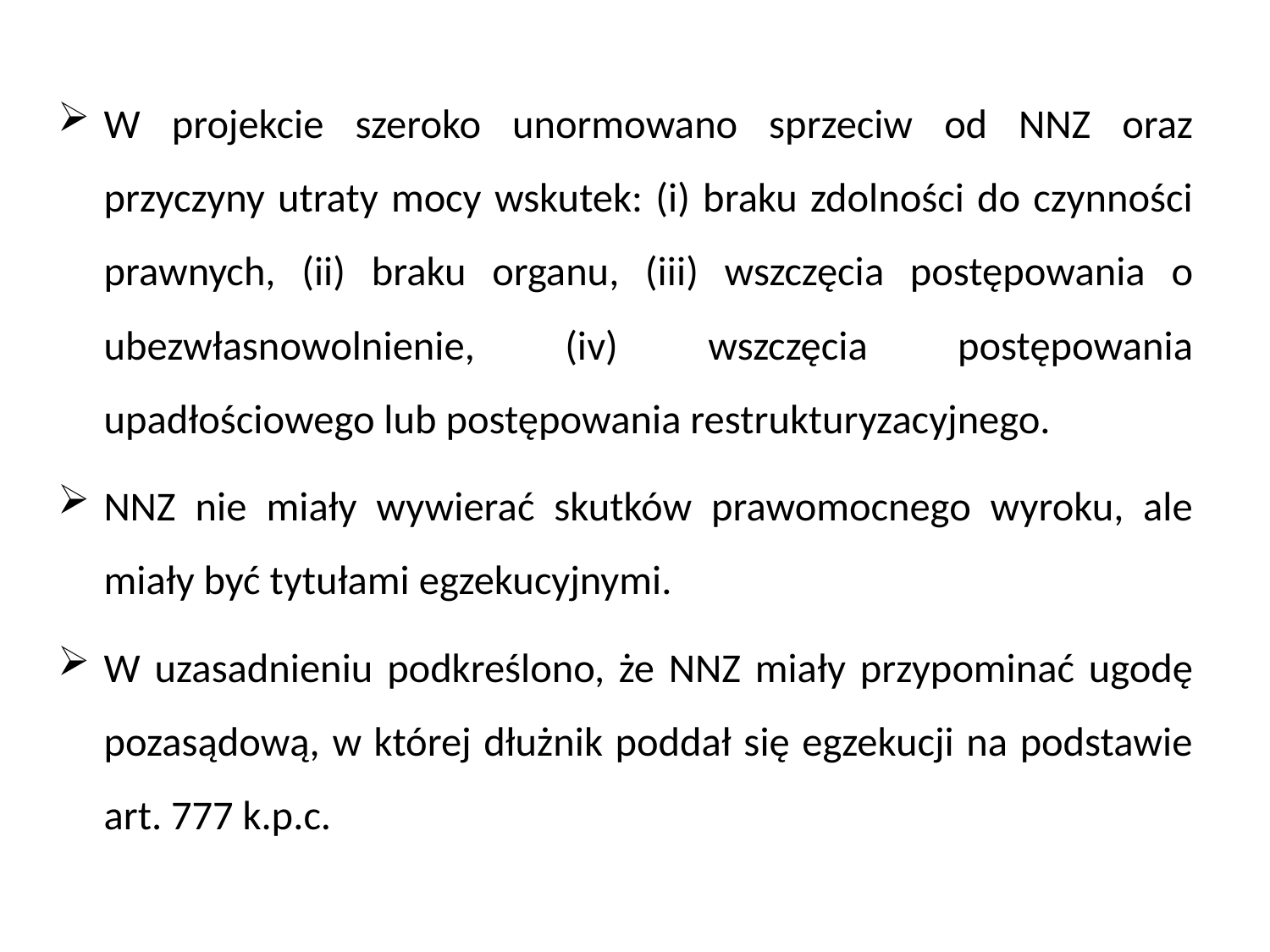

W projekcie szeroko unormowano sprzeciw od NNZ oraz przyczyny utraty mocy wskutek: (i) braku zdolności do czynności prawnych, (ii) braku organu, (iii) wszczęcia postępowania o ubezwłasnowolnienie, (iv) wszczęcia postępowania upadłościowego lub postępowania restrukturyzacyjnego.
NNZ nie miały wywierać skutków prawomocnego wyroku, ale miały być tytułami egzekucyjnymi.
W uzasadnieniu podkreślono, że NNZ miały przypominać ugodę pozasądową, w której dłużnik poddał się egzekucji na podstawie art. 777 k.p.c.